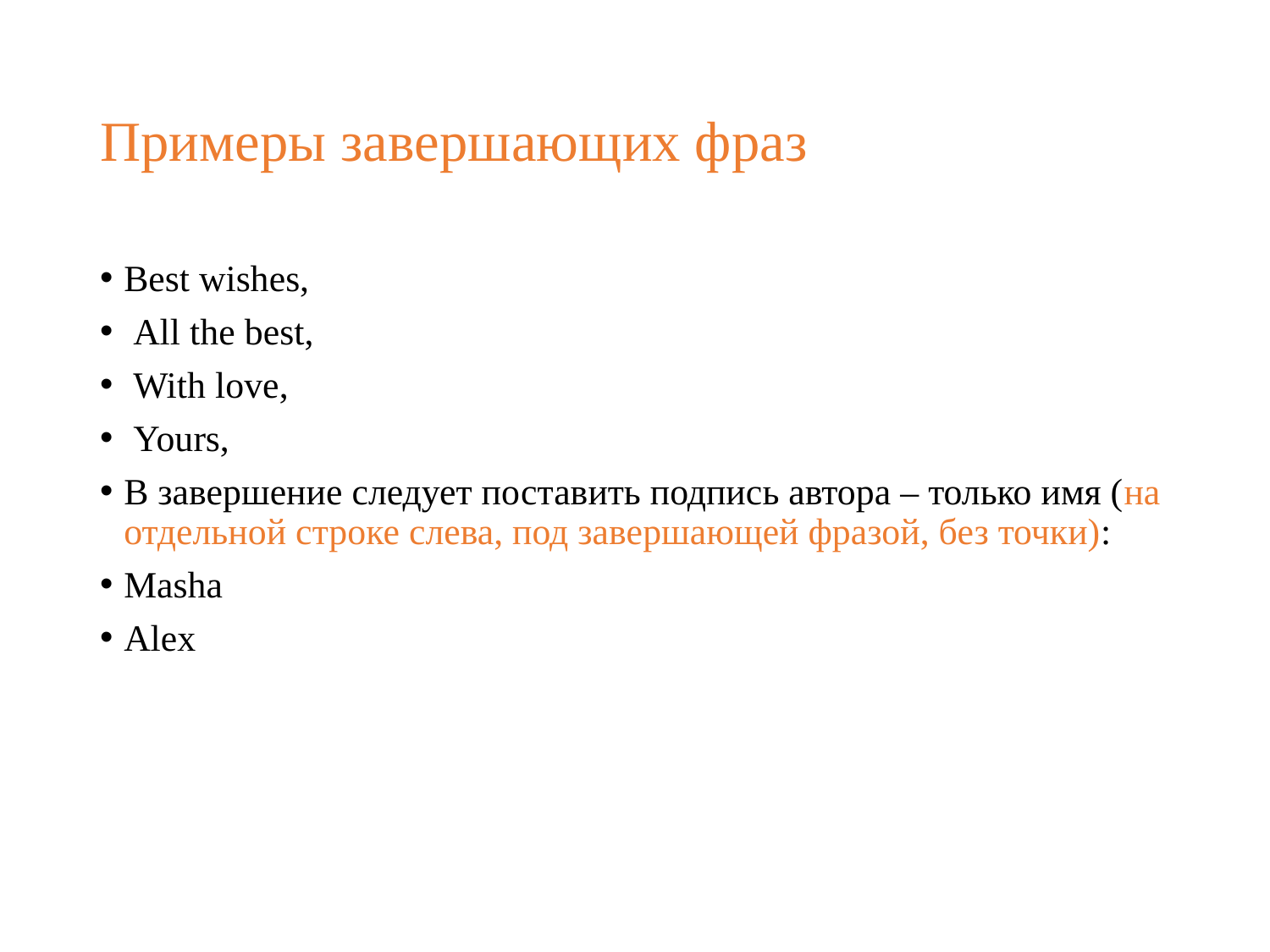

# Примеры завершающих фраз
Best wishes,
 All the best,
 With love,
 Yours,
В завершение следует поставить подпись автора – только имя (на отдельной строке слева, под завершающей фразой, без точки):
Masha
Alex